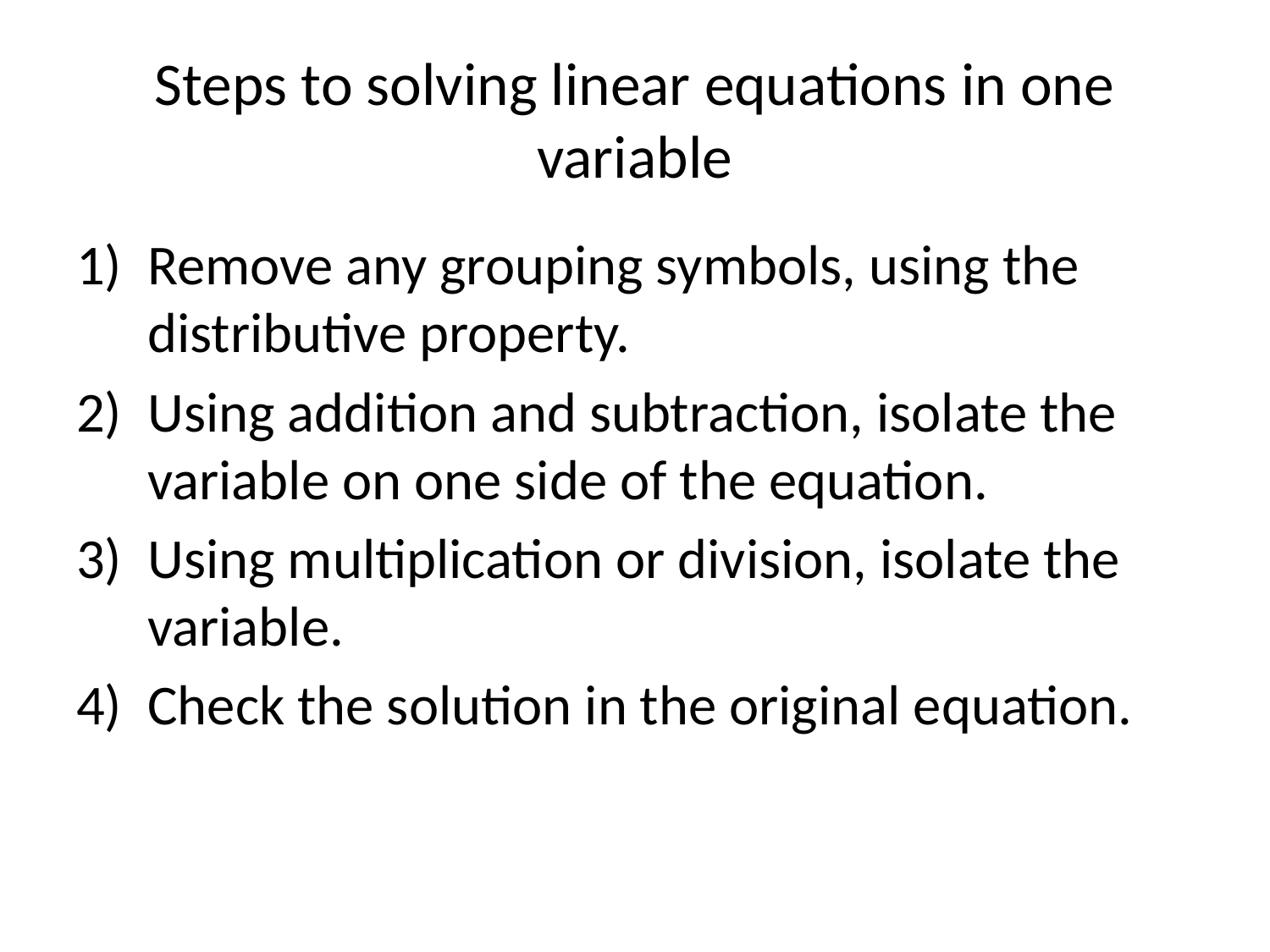

# Steps to solving linear equations in one variable
Remove any grouping symbols, using the distributive property.
Using addition and subtraction, isolate the variable on one side of the equation.
Using multiplication or division, isolate the variable.
Check the solution in the original equation.